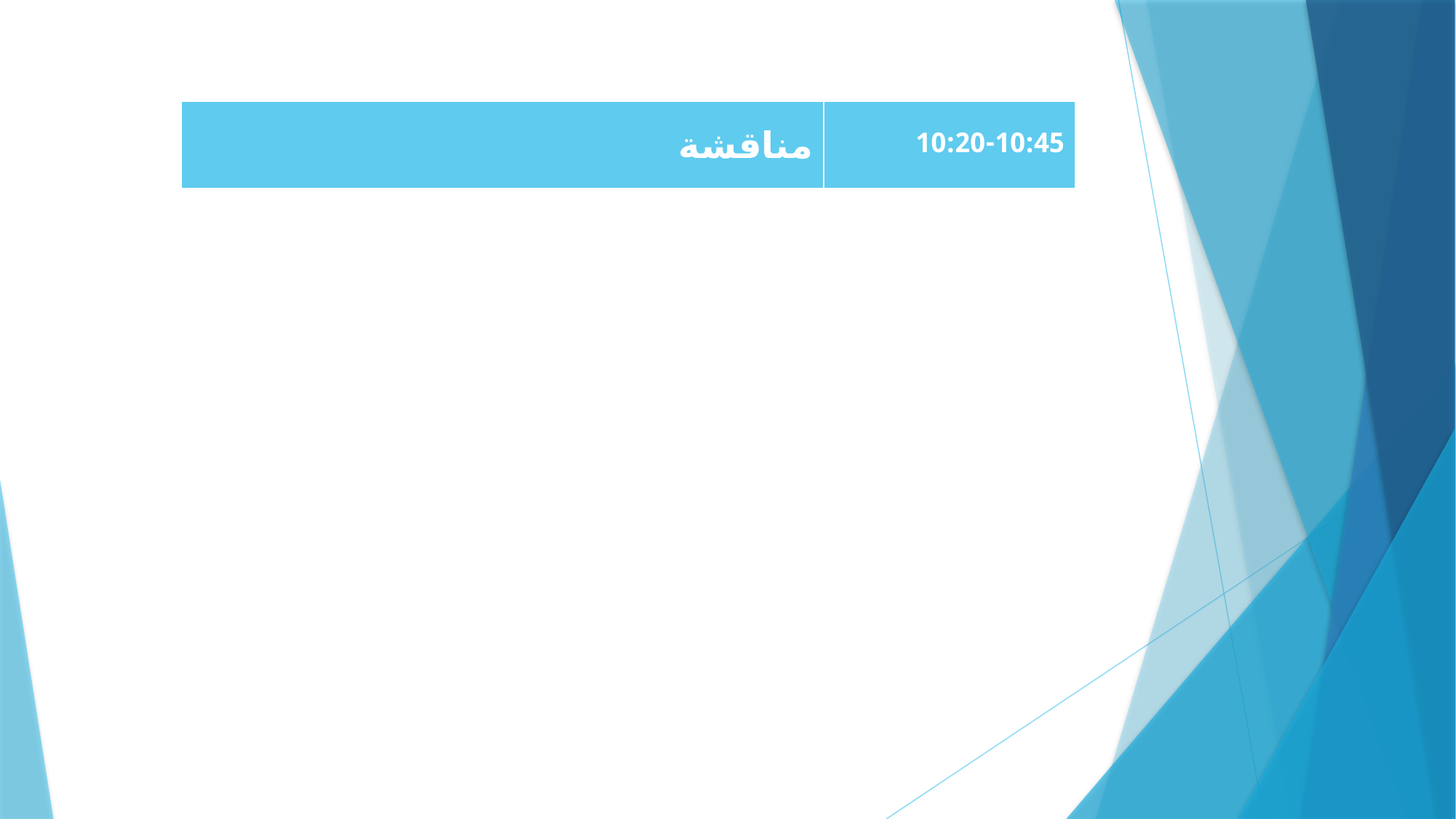

| مناقشة | 10:20-10:45 |
| --- | --- |